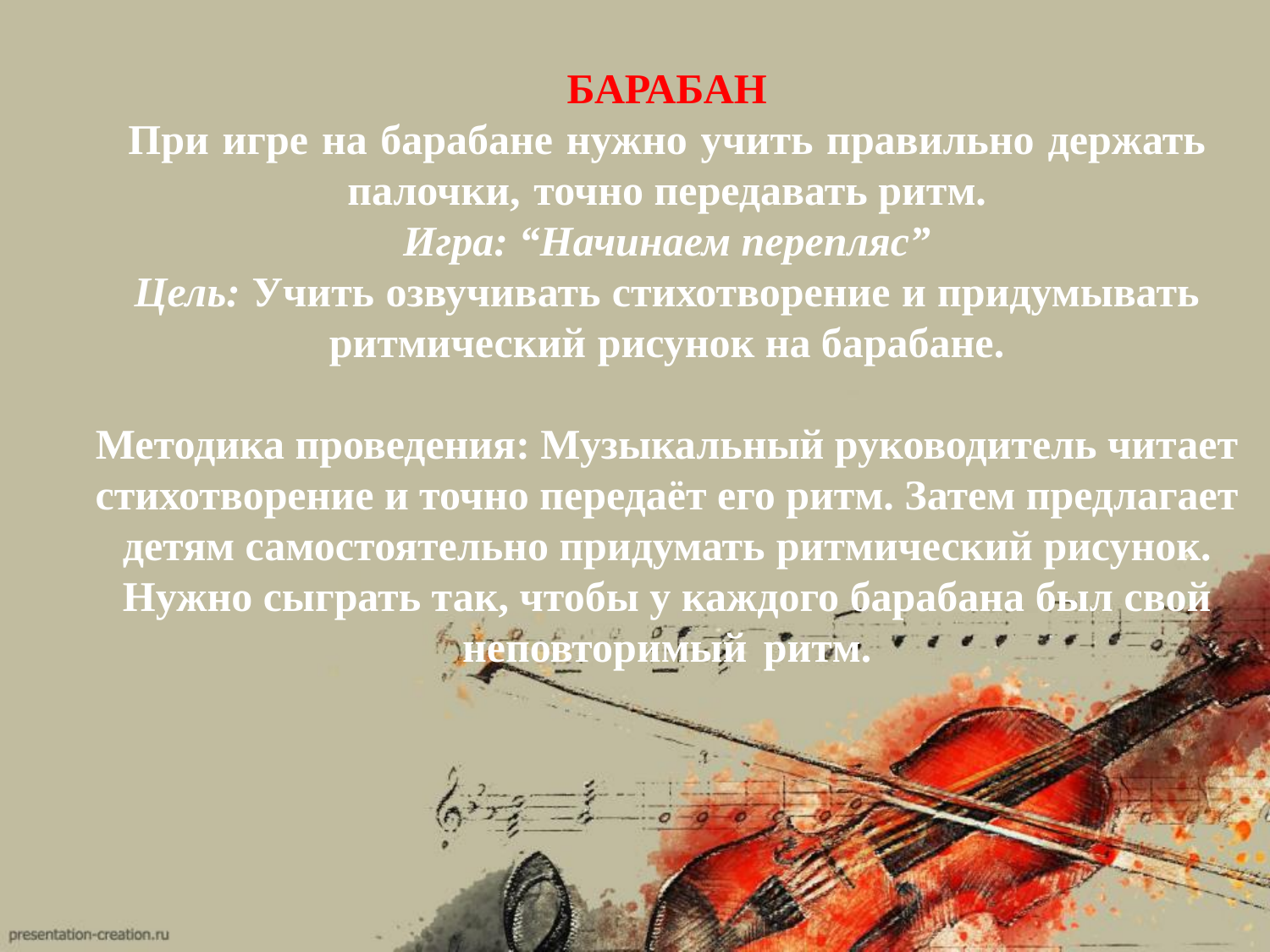

# БАРАБАН При игре на барабане нужно учить правильно держать палочки, точно передавать ритм. Игра: “Начинаем перепляс” Цель: Учить озвучивать стихотворение и придумывать ритмический рисунок на барабане. Методика проведения: Музыкальный руководитель читает стихотворение и точно передаёт его ритм. Затем предлагает детям самостоятельно придумать ритмический рисунок. Нужно сыграть так, чтобы у каждого барабана был свой неповторимый ритм.